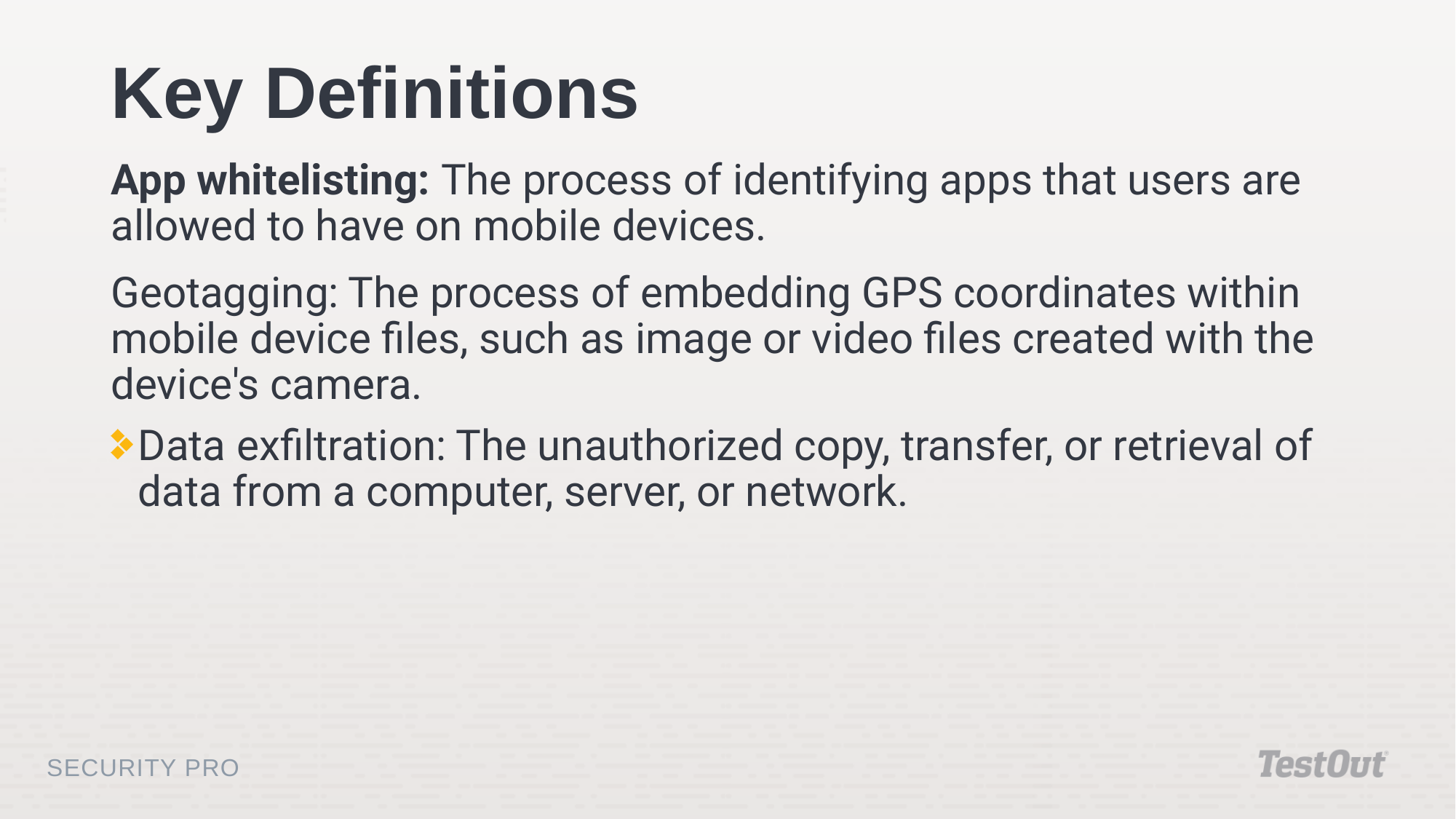

# Key Definitions
App whitelisting: The process of identifying apps that users are allowed to have on mobile devices.
Geotagging: The process of embedding GPS coordinates within mobile device files, such as image or video files created with the device's camera.
Data exfiltration: The unauthorized copy, transfer, or retrieval of data from a computer, server, or network.
Security Pro